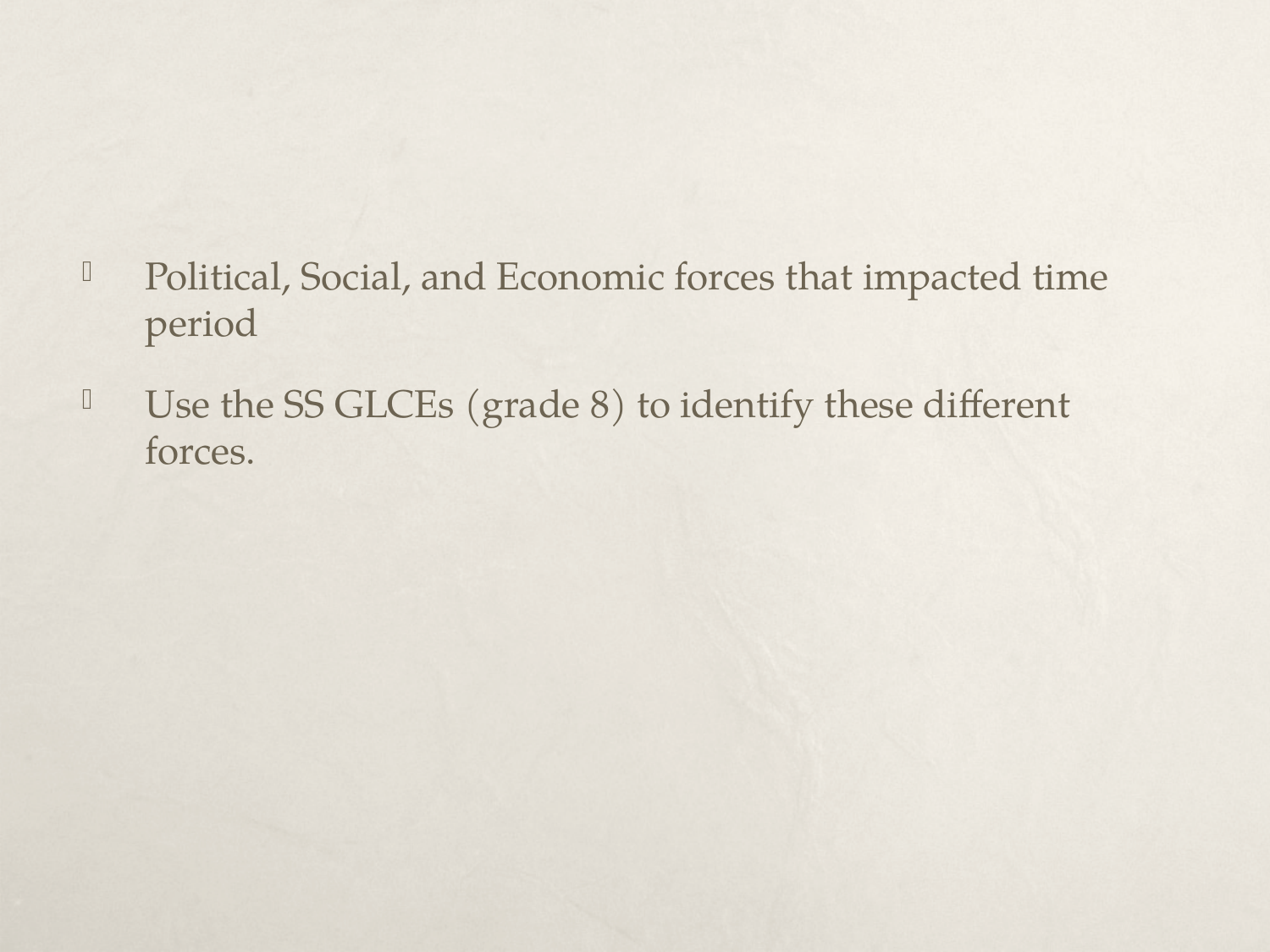

#
Political, Social, and Economic forces that impacted time period
Use the SS GLCEs (grade 8) to identify these different forces.